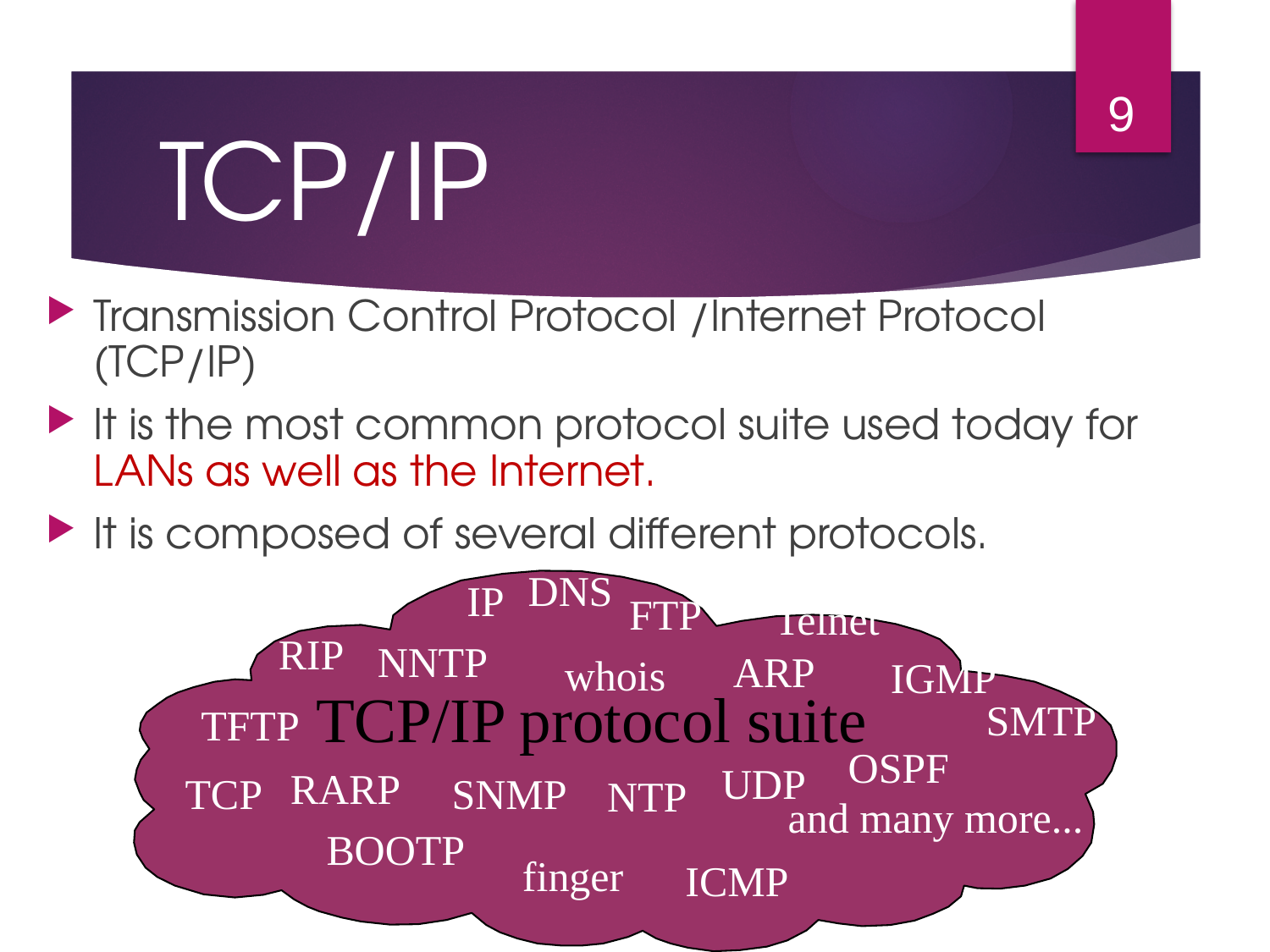

9
# TCP/IP
Transmission Control Protocol /Internet Protocol (TCP/IP)
It is the most common protocol suite used today for LANs as well as the Internet.
It is composed of several different protocols.
DNS
IP

FTP
Telnet
RIP
NNTP
ARP
whois
IGMP
TCP/IP protocol suite
SMTP
TFTP
OSPF
UDP
RARP
TCP
SNMP
NTP
and many more...
BOOTP
finger
ICMP